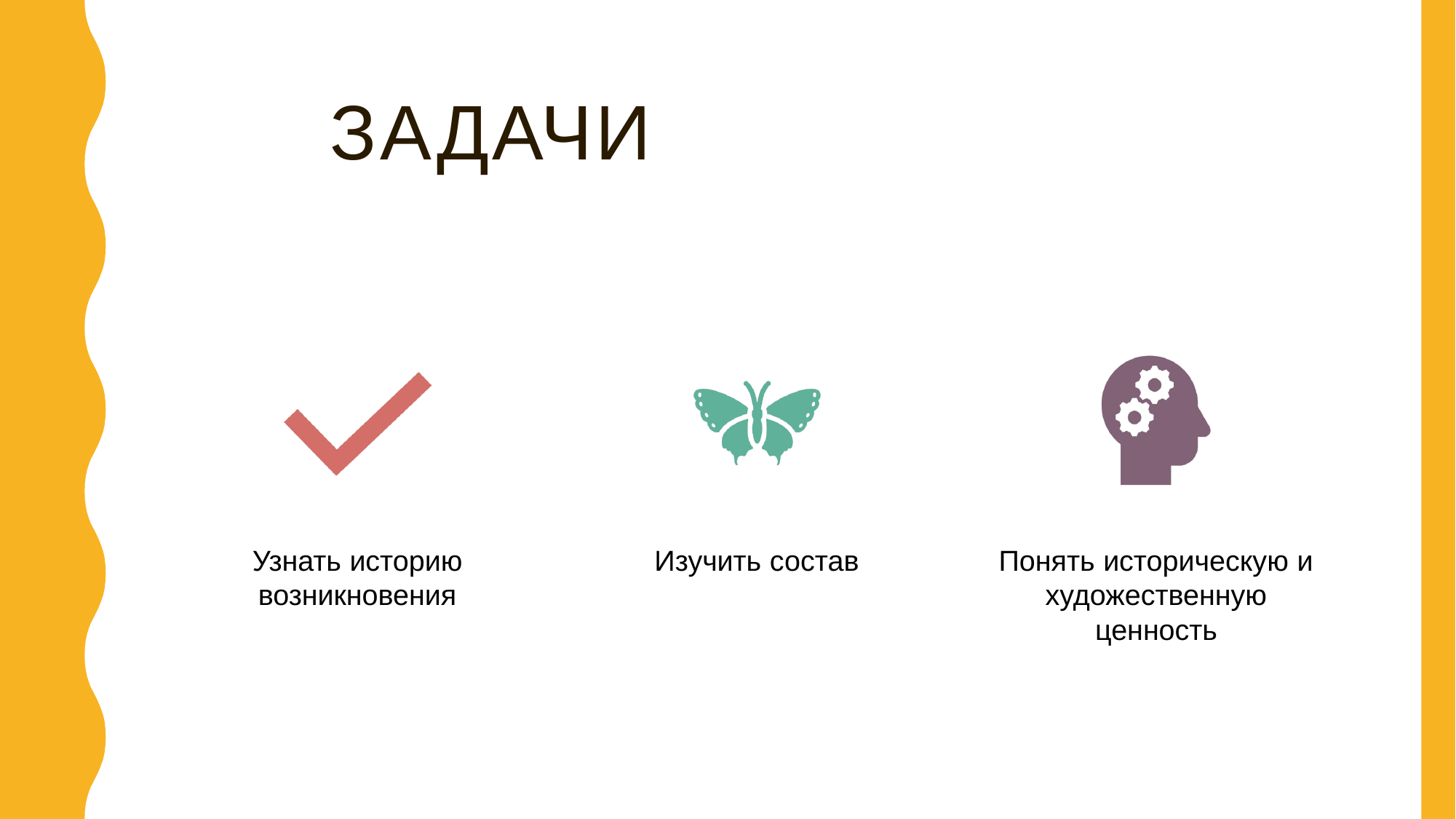

Задачи

Узнать историю возникновения
Изучить состав
Понять историческую и художественную ценность